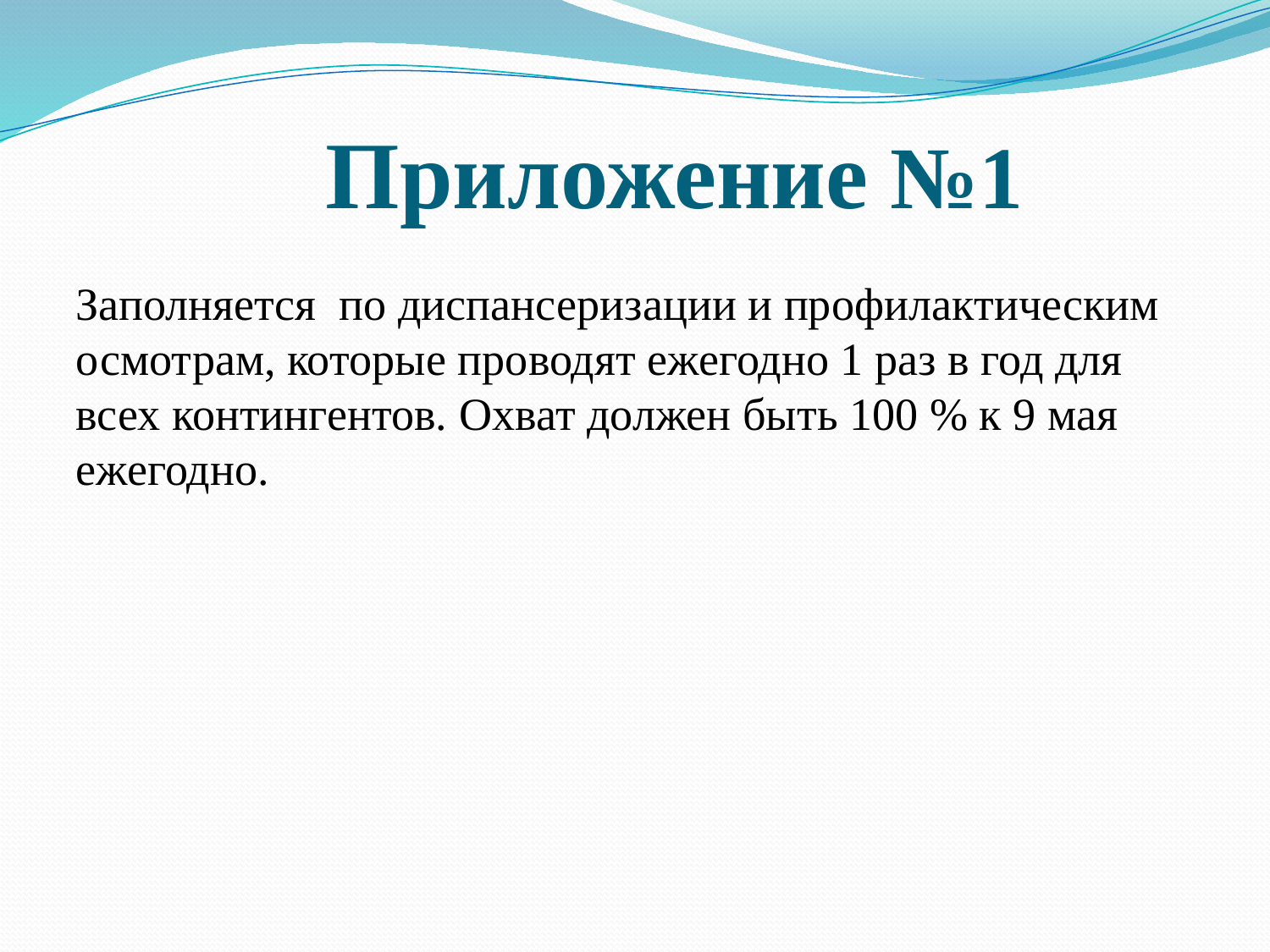

# Приложение №1
Заполняется  по диспансеризации и профилактическим осмотрам, которые проводят ежегодно 1 раз в год для всех контингентов. Охват должен быть 100 % к 9 мая ежегодно.